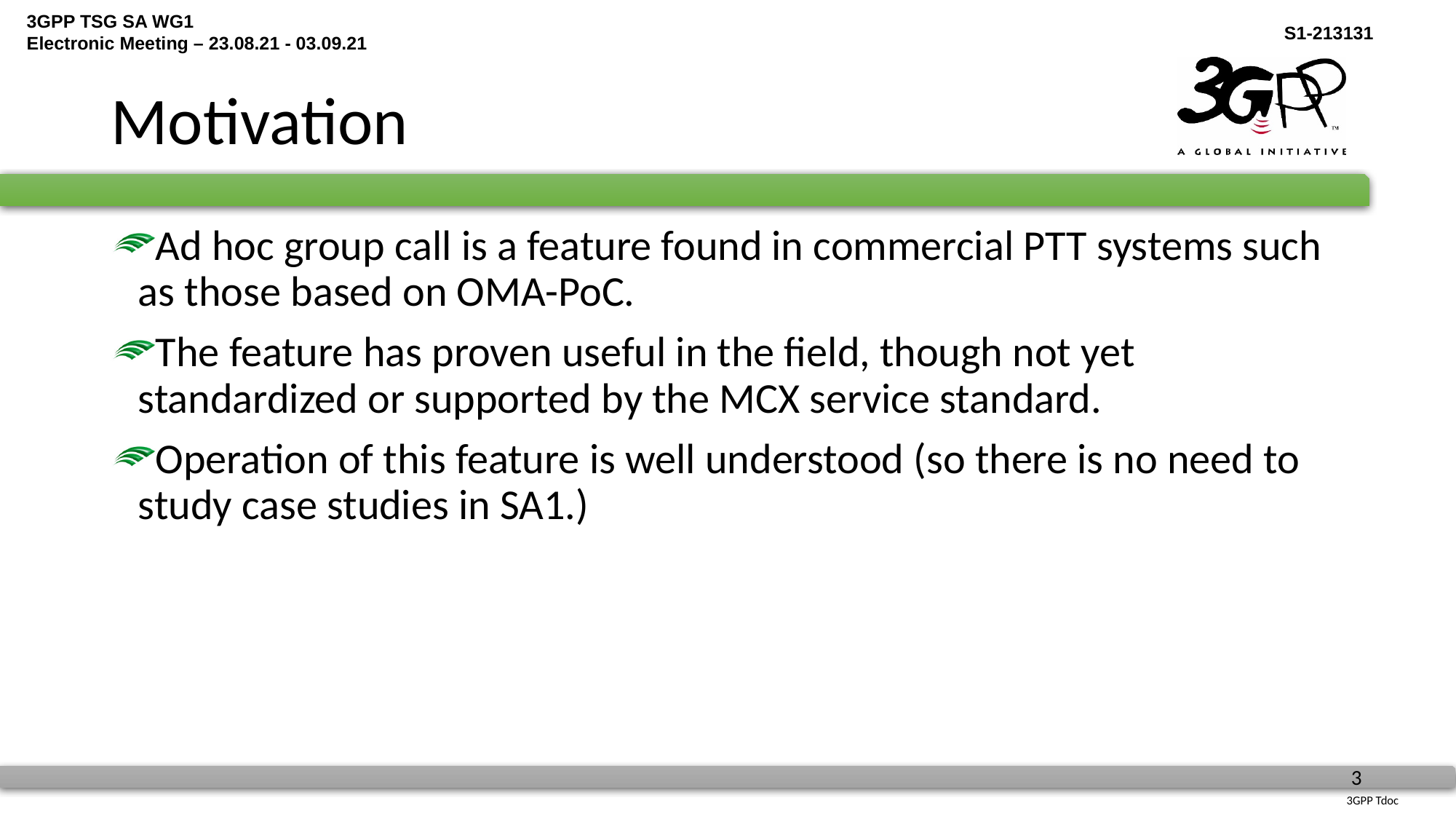

# Motivation
Ad hoc group call is a feature found in commercial PTT systems such as those based on OMA-PoC.
The feature has proven useful in the field, though not yet standardized or supported by the MCX service standard.
Operation of this feature is well understood (so there is no need to study case studies in SA1.)